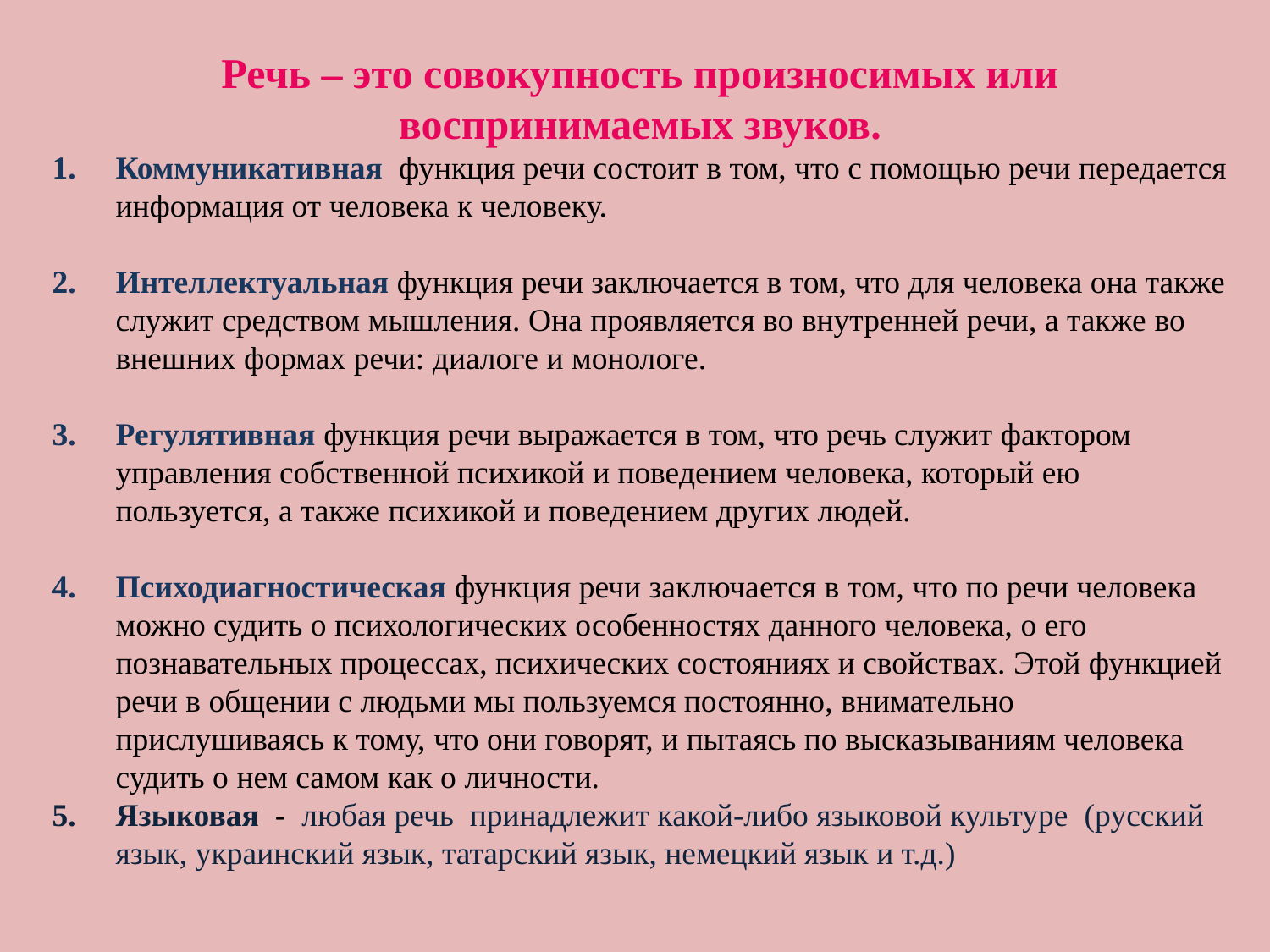

Речь – это совокупность произносимых или воспринимаемых звуков.
Коммуникативная  функция речи состоит в том, что с помощью речи передается информация от человека к человеку.

Интеллектуальная функция речи заключается в том, что для человека она также служит средством мышления. Она проявляется во внутренней речи, а также во внешних формах речи: диалоге и монологе.

Регулятивная функция речи выражается в том, что речь служит фактором управления собственной психикой и поведением человека, который ею пользуется, а также психикой и поведением других людей.

Психодиагностическая функция речи заключается в том, что по речи человека можно судить о психологических особенностях данного человека, о его познавательных процессах, психических состояниях и свойствах. Этой функцией речи в общении с людьми мы пользуемся постоянно, внимательно прислушиваясь к тому, что они говорят, и пытаясь по высказываниям человека судить о нем самом как о личности.
Языковая  -  любая речь  принадлежит какой-либо языковой культуре  (русский язык, украинский язык, татарский язык, немецкий язык и т.д.)